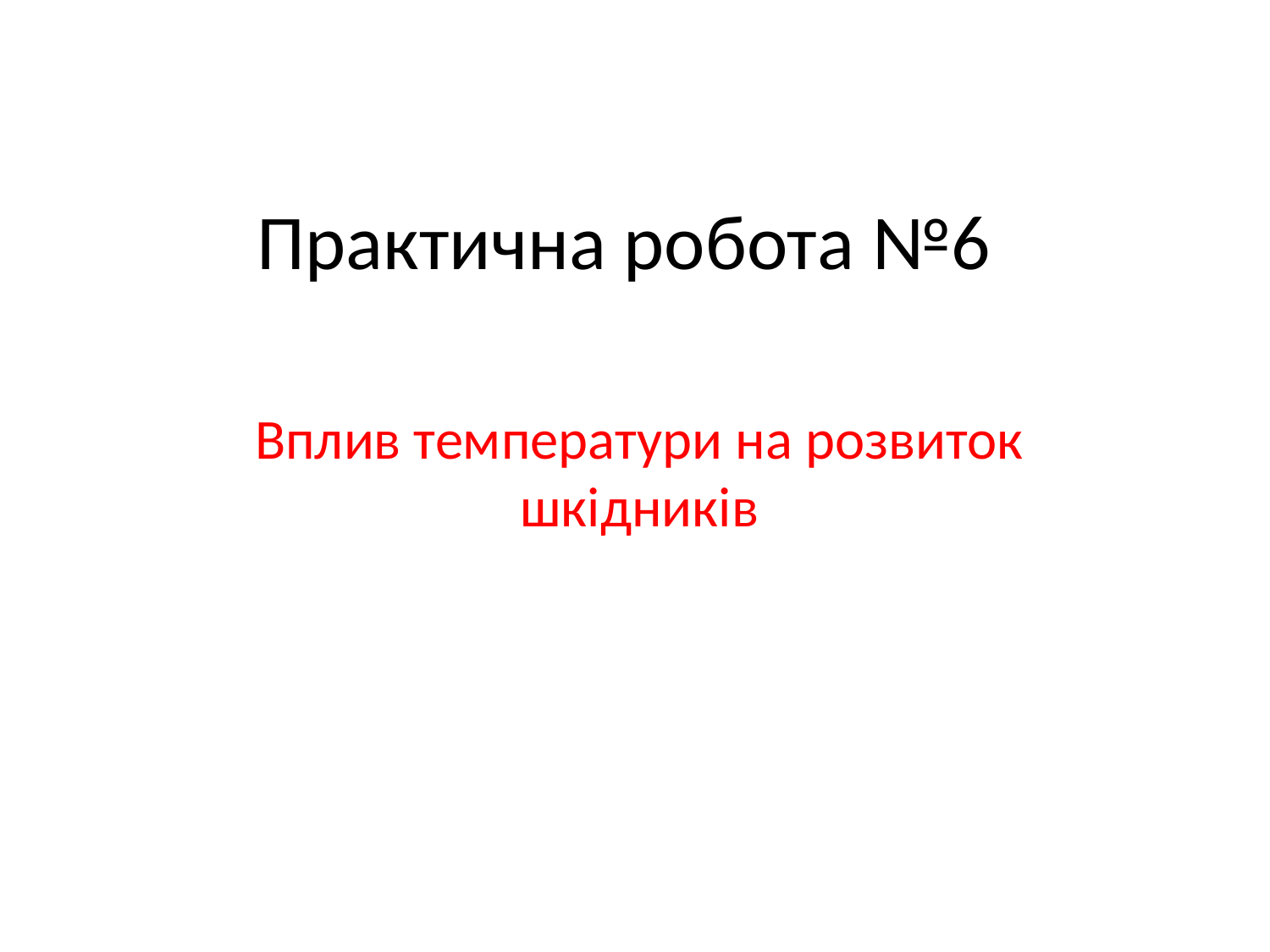

# Практична робота №6
Вплив температури на розвиток шкідників